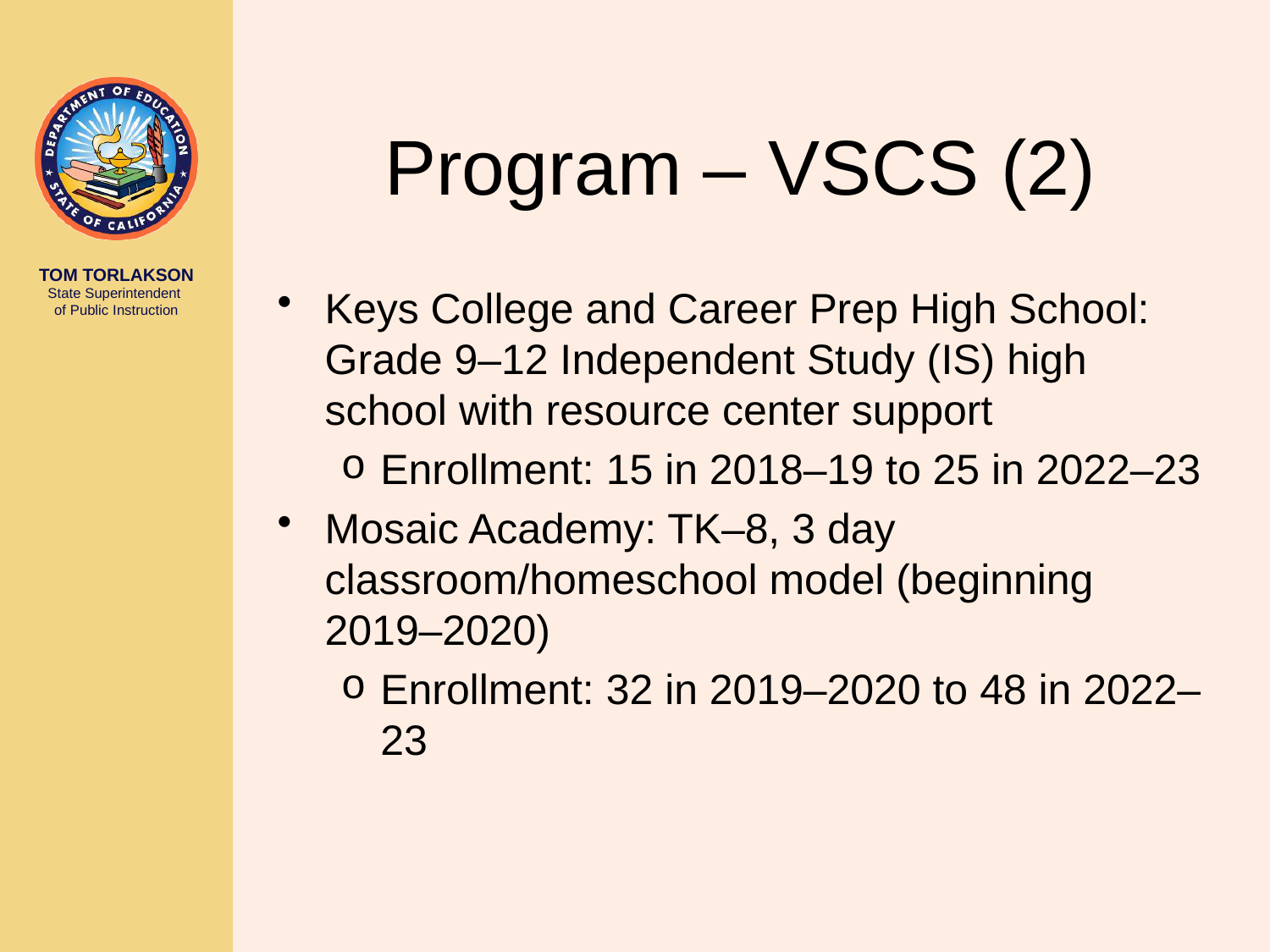

# Program – VSCS (2)
Keys College and Career Prep High School: Grade 9–12 Independent Study (IS) high school with resource center support
Enrollment: 15 in 2018–19 to 25 in 2022–23
Mosaic Academy: TK–8, 3 day classroom/homeschool model (beginning 2019–2020)
Enrollment: 32 in 2019–2020 to 48 in 2022–23